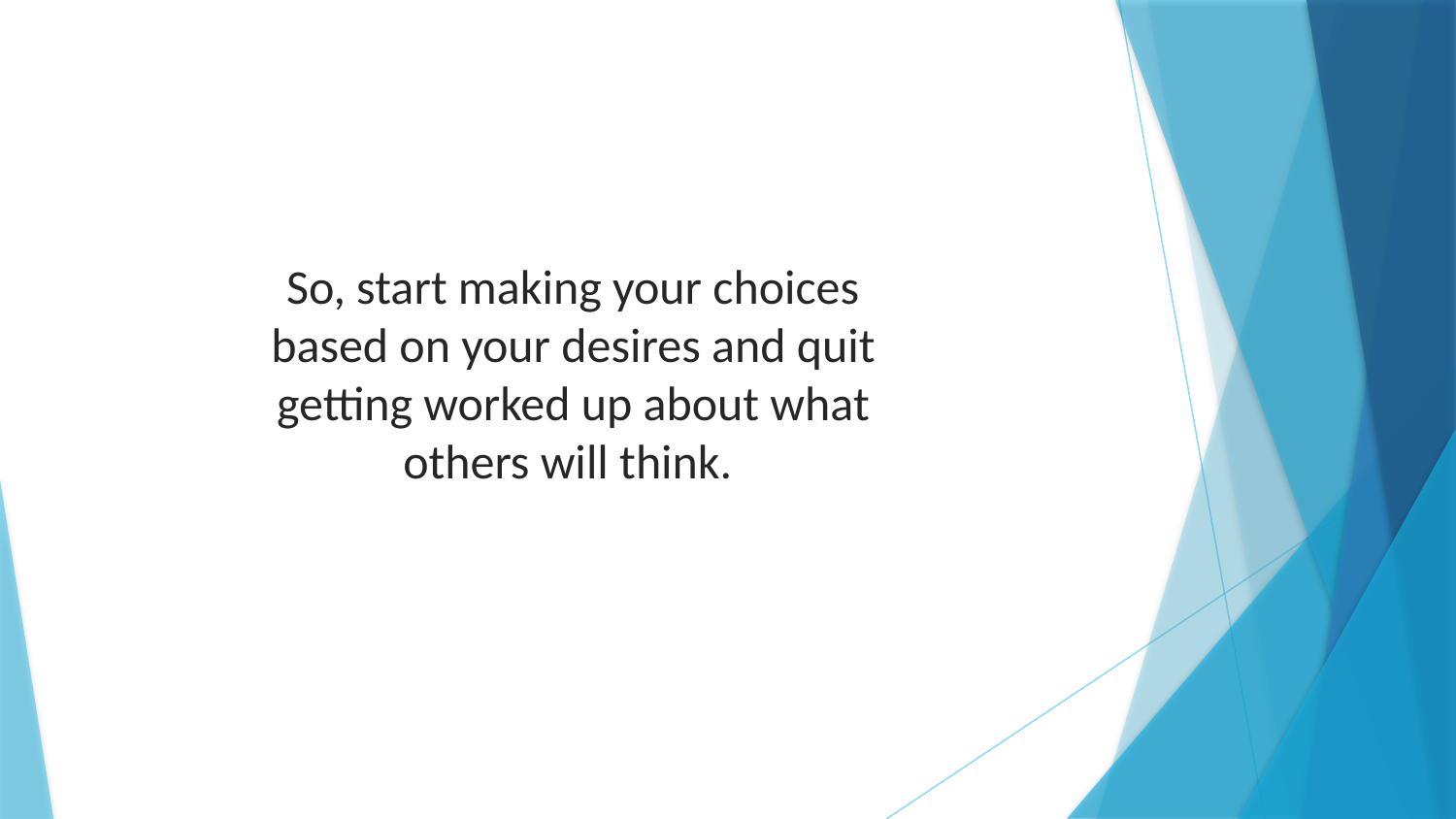

So, start making your choices based on your desires and quit getting worked up about what others will think.